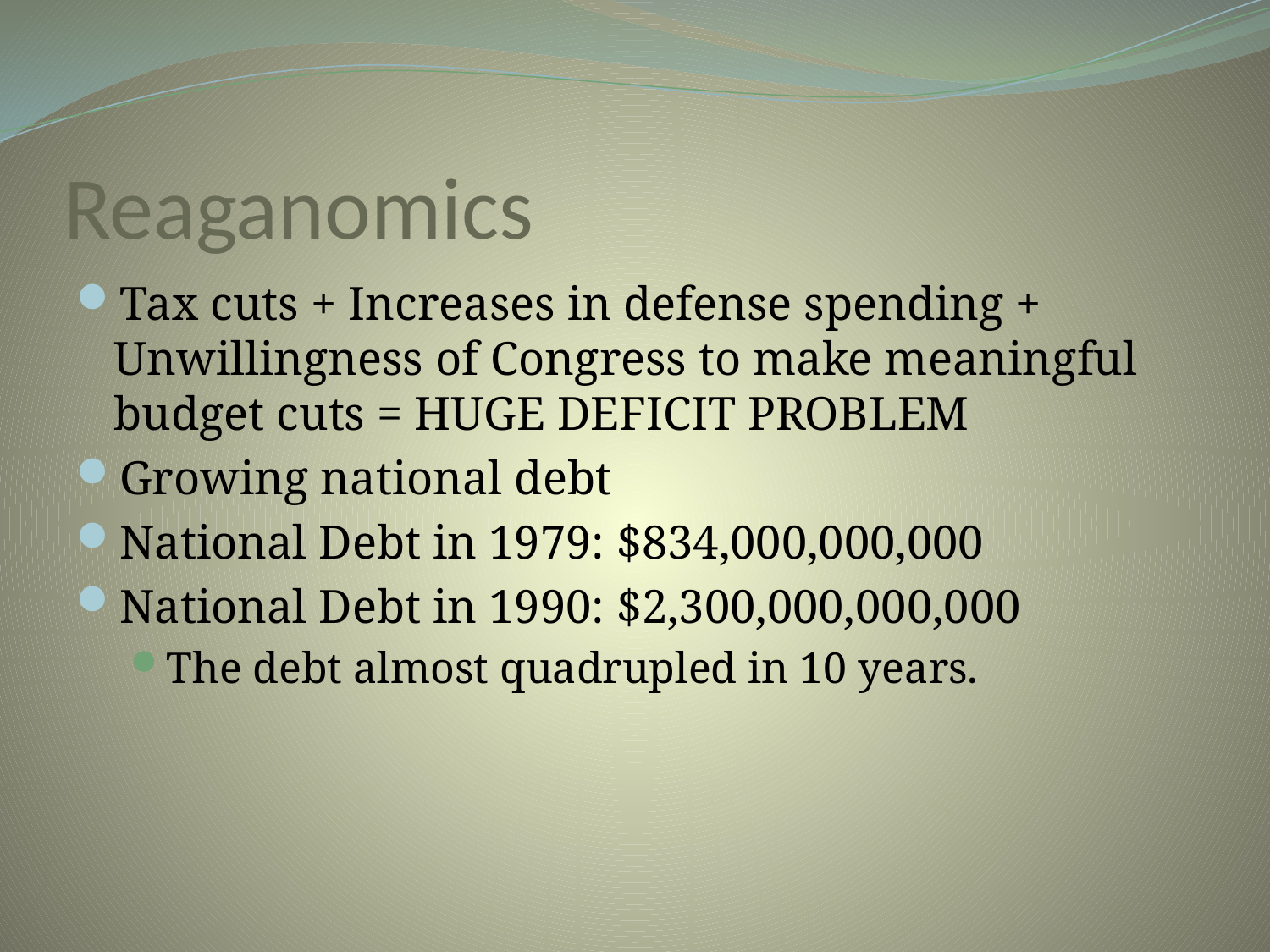

# Reaganomics
Tax cuts + Increases in defense spending + Unwillingness of Congress to make meaningful budget cuts = HUGE DEFICIT PROBLEM
Growing national debt
National Debt in 1979: $834,000,000,000
National Debt in 1990: $2,300,000,000,000
The debt almost quadrupled in 10 years.